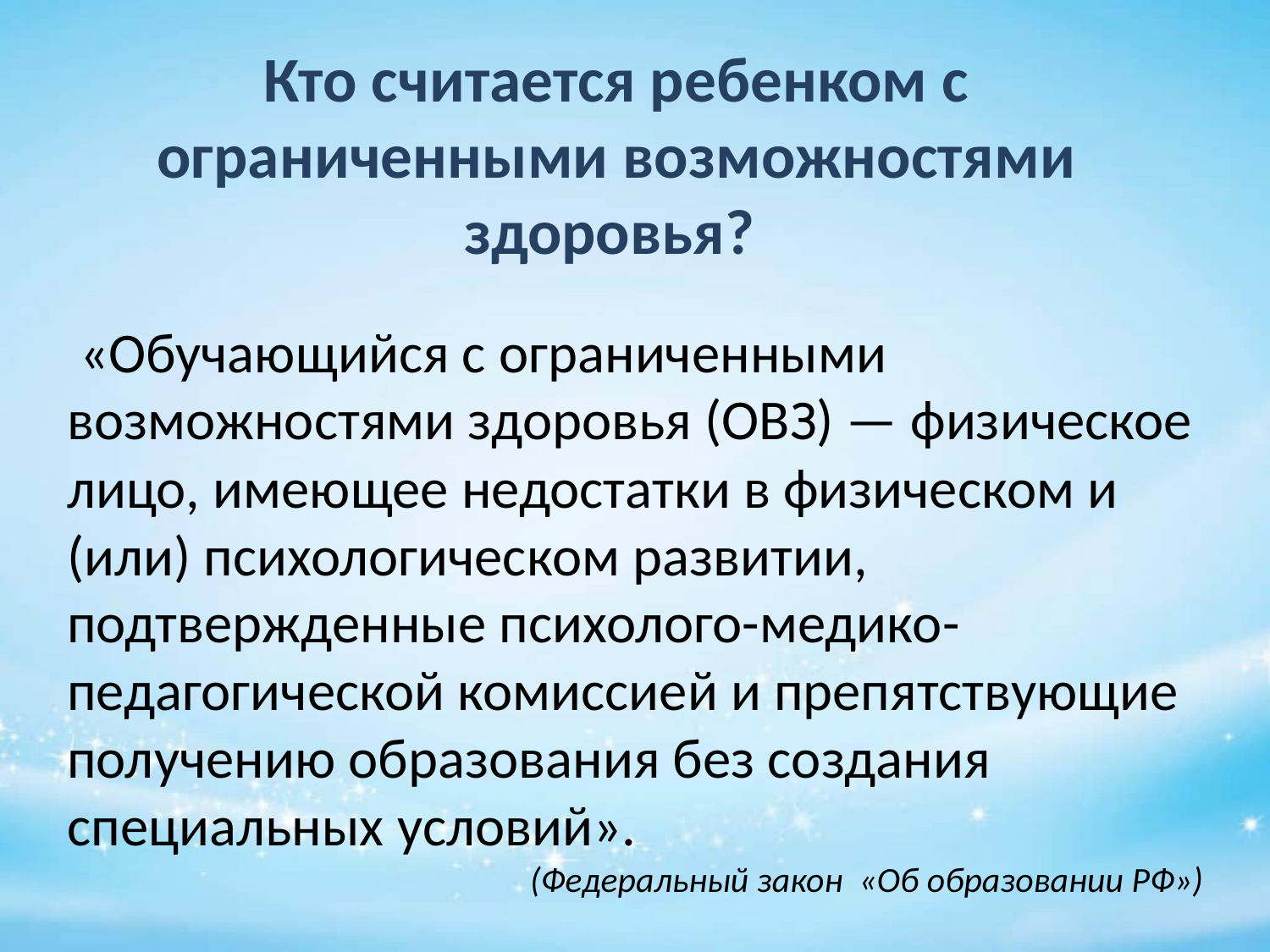

# Кто считается ребенком с ограниченными возможностями здоровья?
 «Обучающийся с ограниченными возможностями здоровья (ОВЗ) — физическое лицо, имеющее недостатки в физическом и (или) психологическом развитии, подтвержденные психолого-медико-педагогической комиссией и препятствующие получению образования без создания специальных условий».
(Федеральный закон  «Об образовании РФ»)